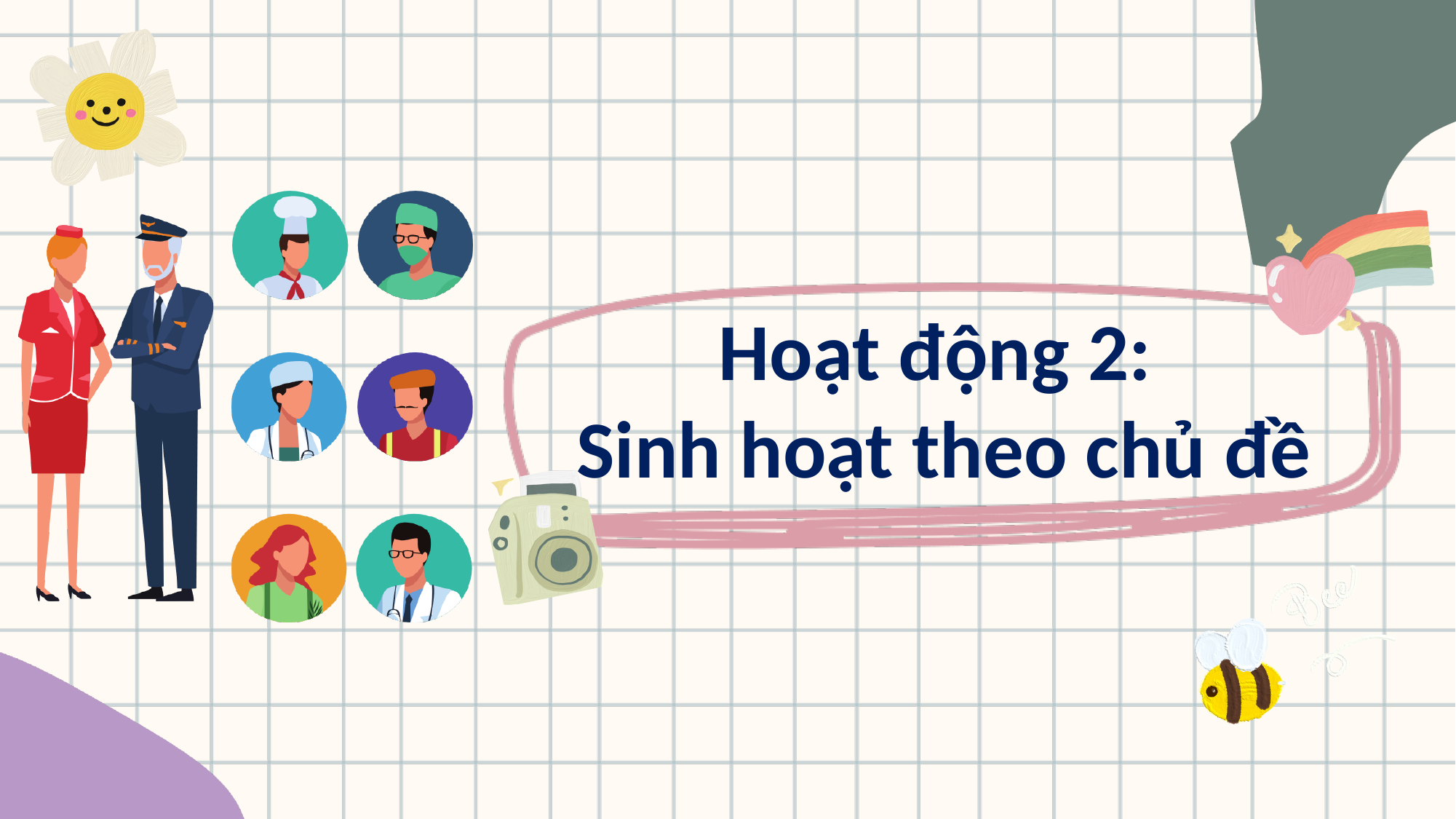

Hoạt động 2:
Sinh hoạt theo chủ đề